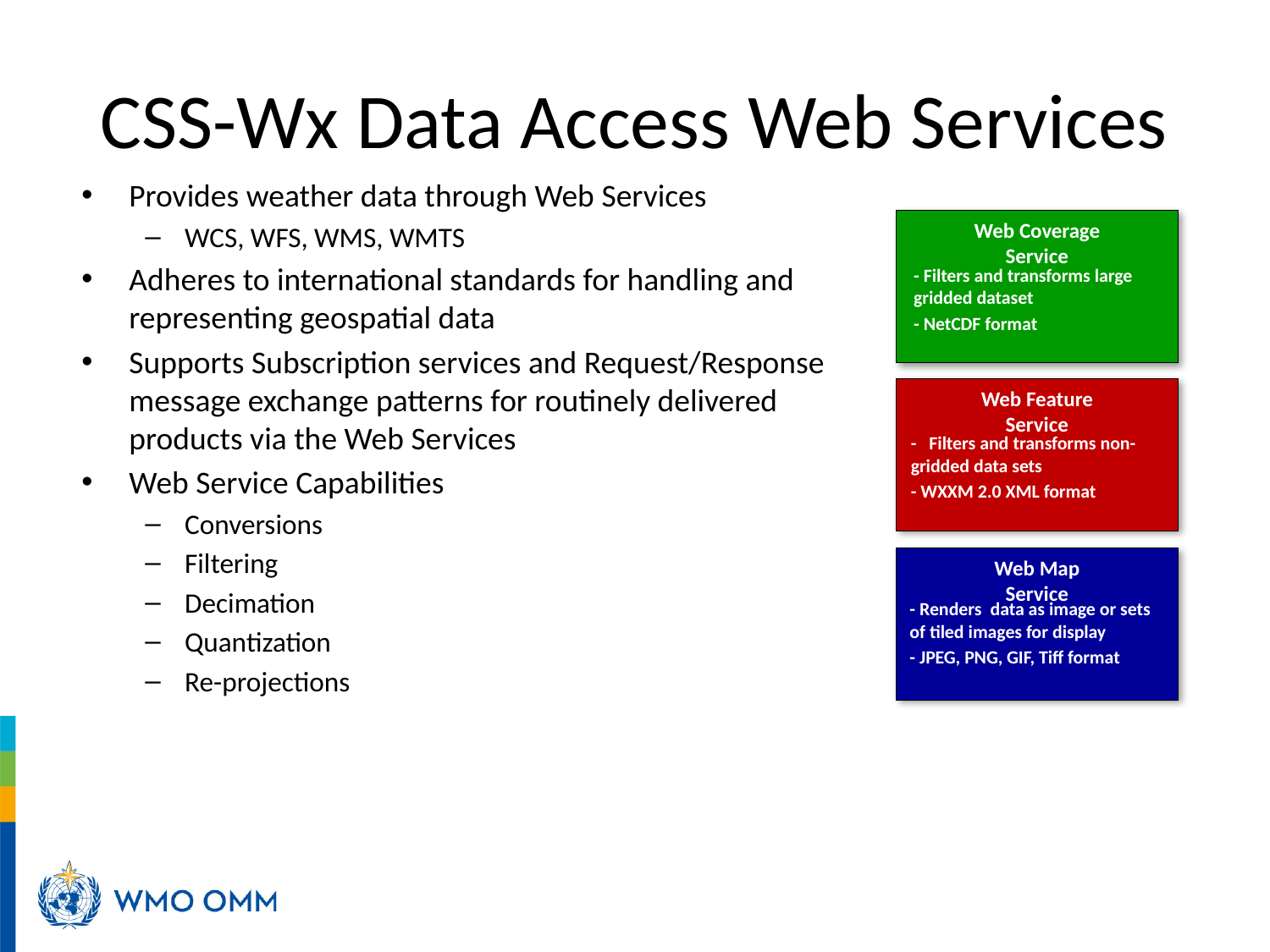

# CSS-Wx Data Access Web Services
Provides weather data through Web Services
WCS, WFS, WMS, WMTS
Adheres to international standards for handling and representing geospatial data
Supports Subscription services and Request/Response message exchange patterns for routinely delivered products via the Web Services
Web Service Capabilities
Conversions
Filtering
Decimation
Quantization
Re-projections
Web Coverage
Service

- Filters and transforms large gridded dataset
- NetCDF format
Web Feature
Service

-   Filters and transforms non-gridded data sets
- WXXM 2.0 XML format
Web Map
Service

- Renders  data as image or sets of tiled images for display
- JPEG, PNG, GIF, Tiff format